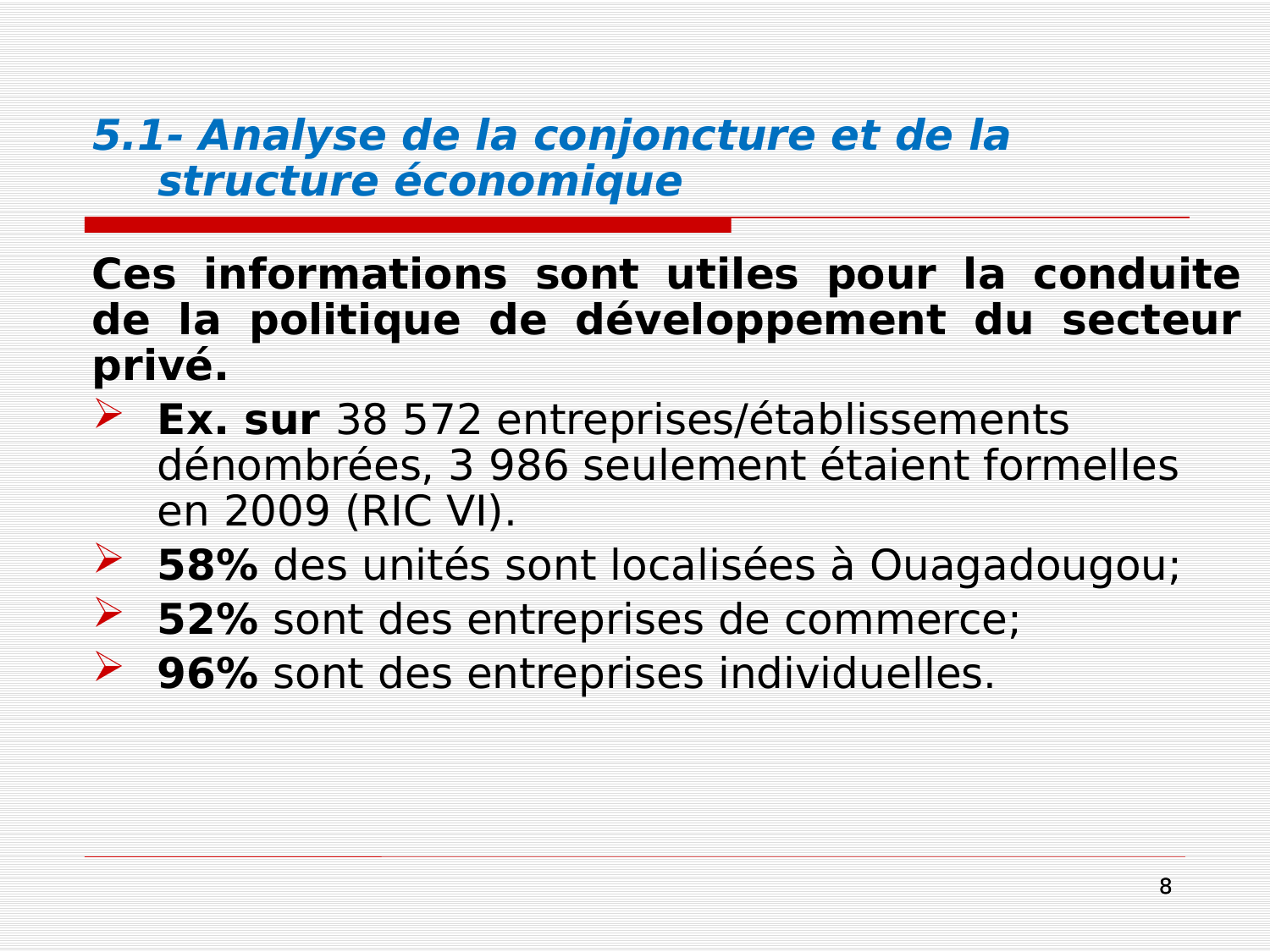

# 5.1- Analyse de la conjoncture et de la structure économique
Ces informations sont utiles pour la conduite de la politique de développement du secteur privé.
Ex. sur 38 572 entreprises/établissements dénombrées, 3 986 seulement étaient formelles en 2009 (RIC VI).
58% des unités sont localisées à Ouagadougou;
52% sont des entreprises de commerce;
96% sont des entreprises individuelles.

8
8